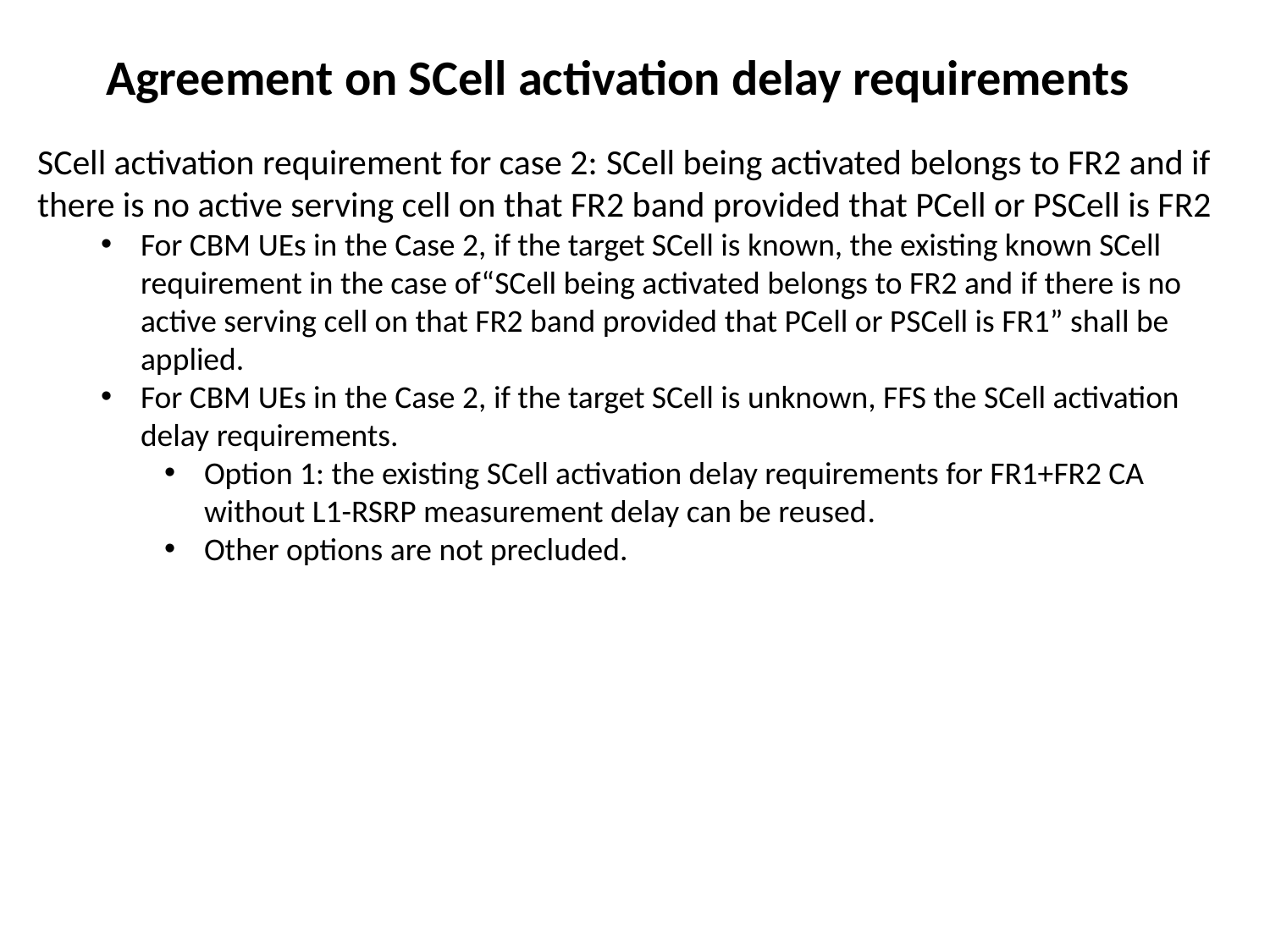

# Agreement on SCell activation delay requirements
SCell activation requirement for case 2: SCell being activated belongs to FR2 and if there is no active serving cell on that FR2 band provided that PCell or PSCell is FR2
For CBM UEs in the Case 2, if the target SCell is known, the existing known SCell requirement in the case of“SCell being activated belongs to FR2 and if there is no active serving cell on that FR2 band provided that PCell or PSCell is FR1” shall be applied.
For CBM UEs in the Case 2, if the target SCell is unknown, FFS the SCell activation delay requirements.
Option 1: the existing SCell activation delay requirements for FR1+FR2 CA without L1-RSRP measurement delay can be reused.
Other options are not precluded.